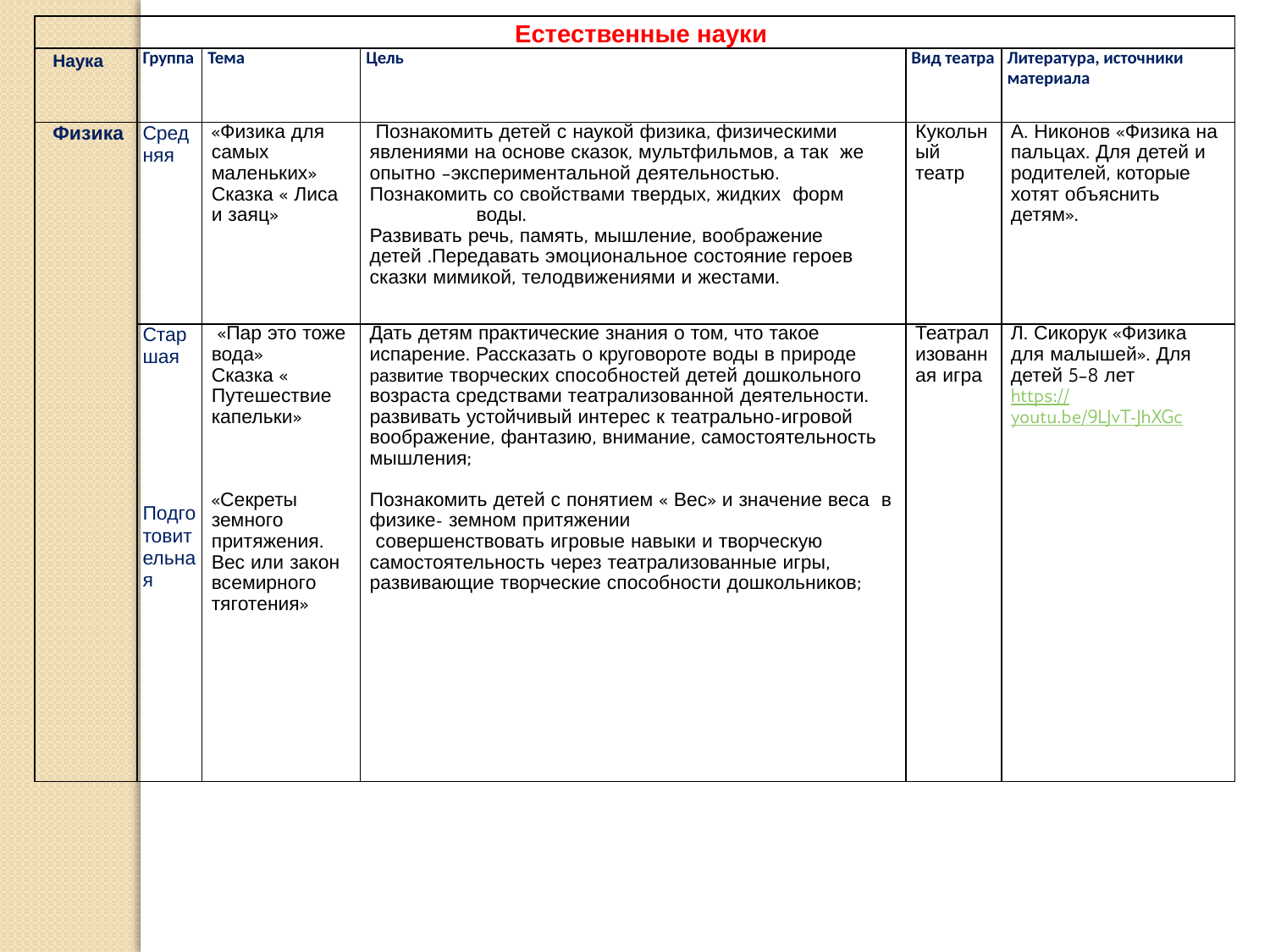

| Естественные науки |  |  |  |  |  |
| --- | --- | --- | --- | --- | --- |
| Наука | Группа | Тема | Цель | Вид театра | Литература, источники материала |
| Физика | Средняя | «Физика для самых маленьких» Сказка « Лиса и заяц» | Познакомить детей с наукой физика, физическими явлениями на основе сказок, мультфильмов, а так же опытно –экспериментальной деятельностью. Познакомить со свойствами твердых, жидких форм воды. Развивать речь, память, мышление, воображение детей .Передавать эмоциональное состояние героев сказки мимикой, телодвижениями и жестами. | Кукольный театр | А. Никонов «Физика на пальцах. Для детей и родителей, которые хотят объяснить детям». |
|  | Старшая Подготовительная | «Пар это тоже вода» Сказка « Путешествие капельки» «Секреты земного притяжения. Вес или закон всемирного тяготения» | Дать детям практические знания о том, что такое испарение. Рассказать о круговороте воды в природе развитие творческих способностей детей дошкольного возраста средствами театрализованной деятельности.  развивать устойчивый интерес к театрально-игровой воображение, фантазию, внимание, самостоятельность мышления; Познакомить детей с понятием « Вес» и значение веса в физике- земном притяжении совершенствовать игровые навыки и творческую самостоятельность через театрализованные игры, развивающие творческие способности дошкольников; | Театрализованная игра | Л. Сикорук «Физика для малышей». Для детей 5–8 лет https://youtu.be/9LJvT-JhXGc |